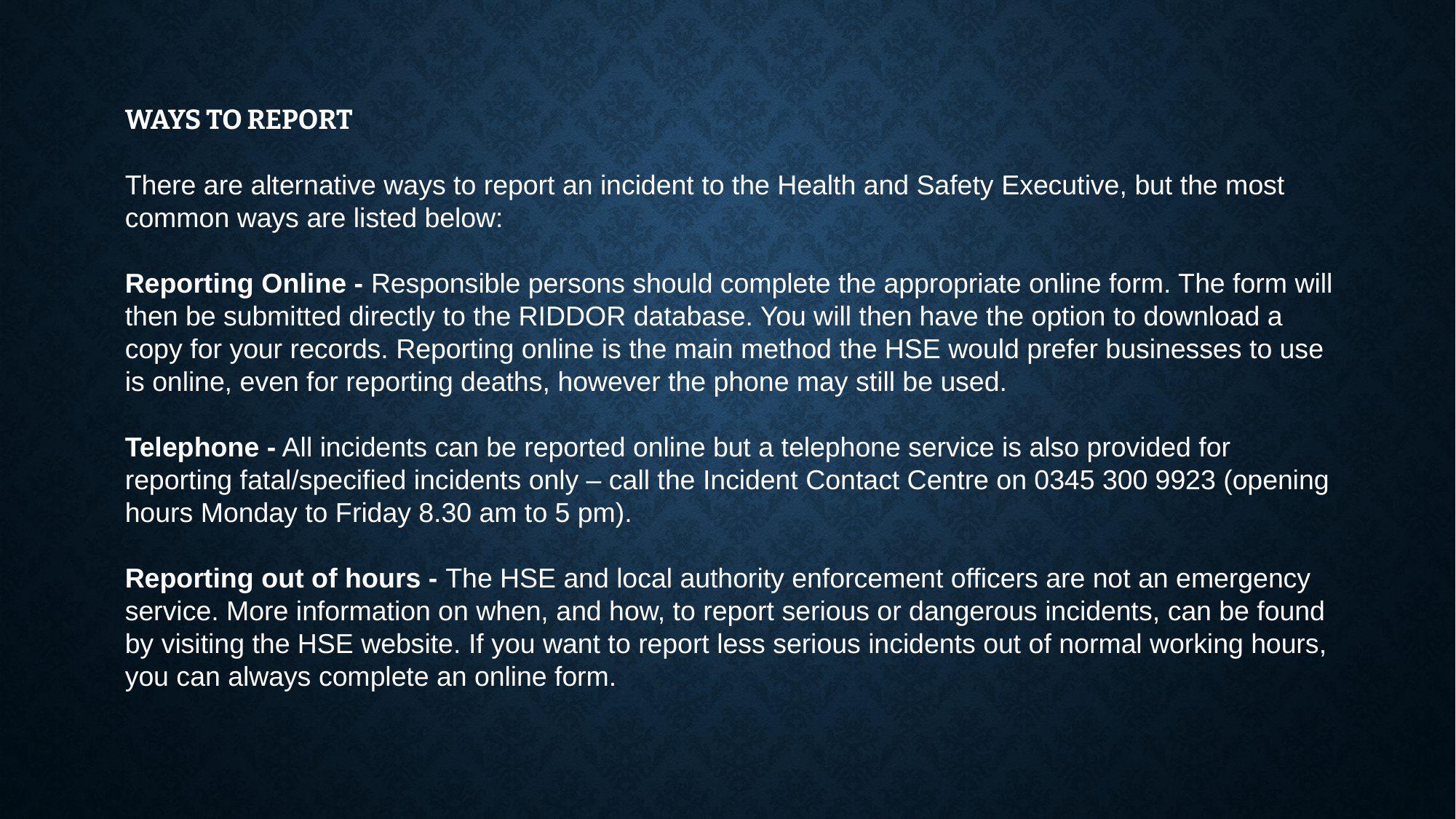

WAYS TO REPORT

There are alternative ways to report an incident to the Health and Safety Executive, but the most common ways are listed below:

Reporting Online - Responsible persons should complete the appropriate online form. The form will then be submitted directly to the RIDDOR database. You will then have the option to download a copy for your records. Reporting online is the main method the HSE would prefer businesses to use is online, even for reporting deaths, however the phone may still be used.

Telephone - All incidents can be reported online but a telephone service is also provided for reporting fatal/specified incidents only – call the Incident Contact Centre on 0345 300 9923 (opening hours Monday to Friday 8.30 am to 5 pm).

Reporting out of hours - The HSE and local authority enforcement officers are not an emergency service. More information on when, and how, to report serious or dangerous incidents, can be found by visiting the HSE website. If you want to report less serious incidents out of normal working hours, you can always complete an online form.